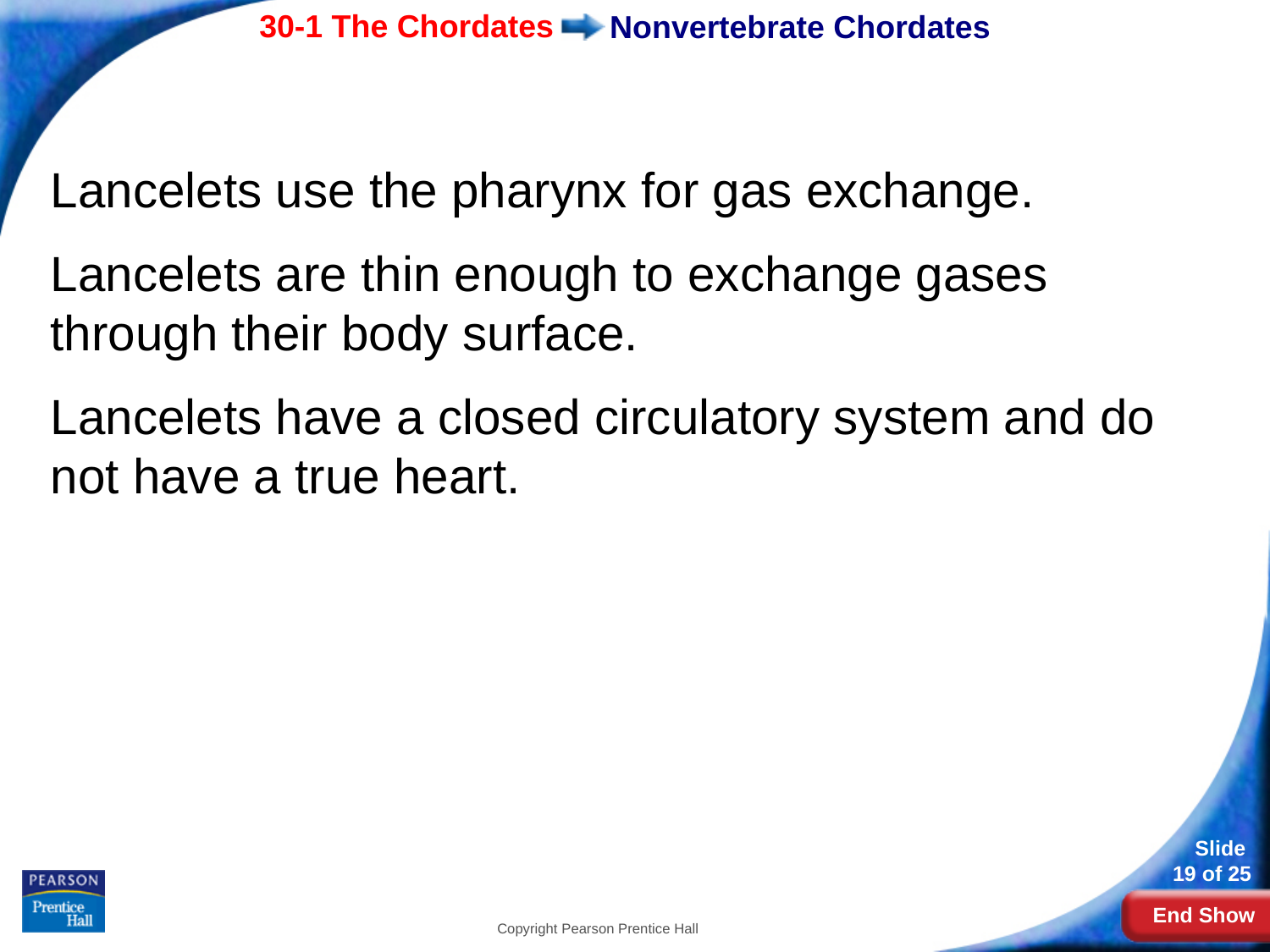

# Nonvertebrate Chordates
Lancelets use the pharynx for gas exchange.
Lancelets are thin enough to exchange gases through their body surface.
Lancelets have a closed circulatory system and do not have a true heart.
Copyright Pearson Prentice Hall